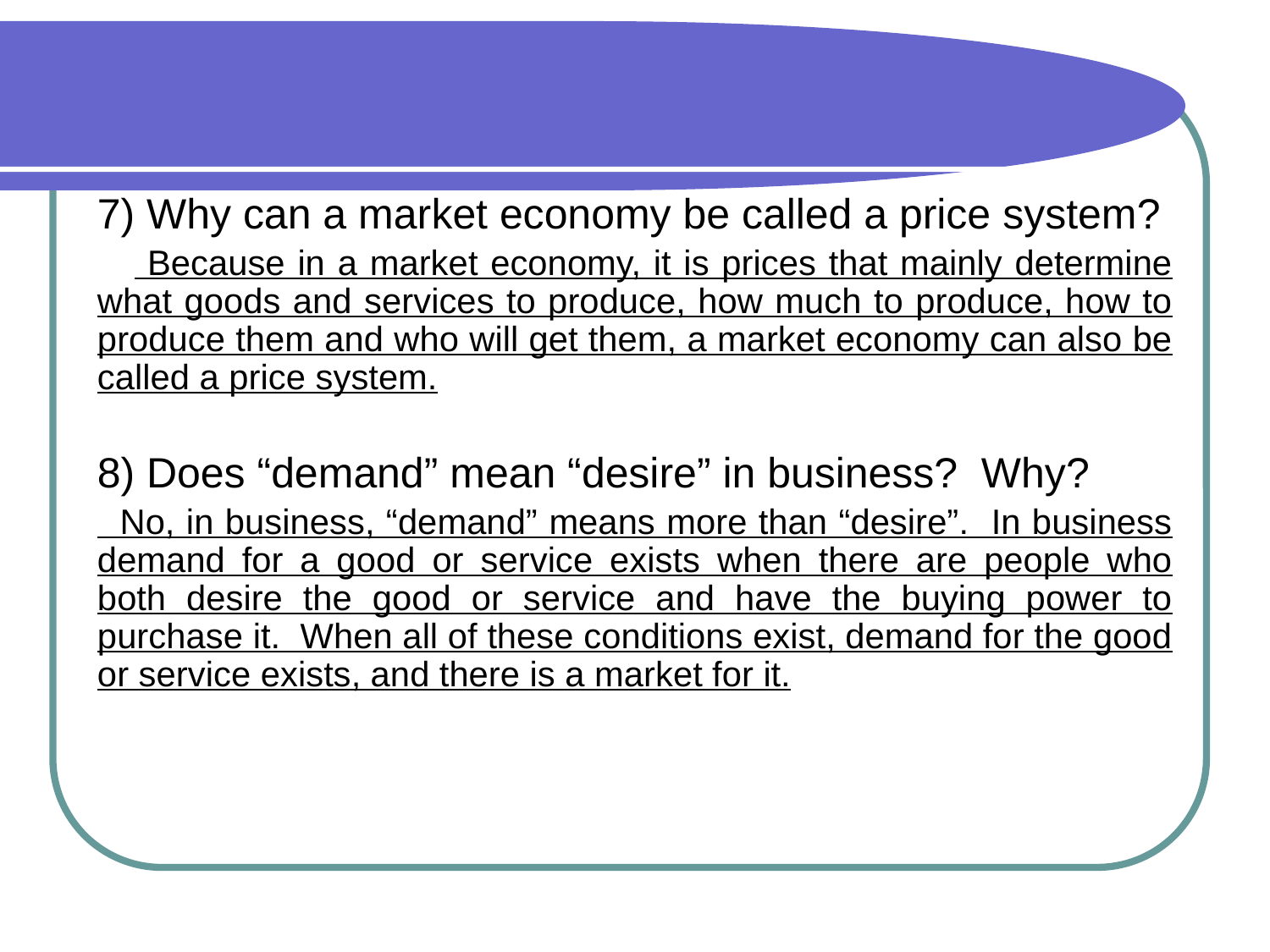

#
7) Why can a market economy be called a price system?
    Because in a market economy, it is prices that mainly determine what goods and services to produce, how much to produce, how to produce them and who will get them, a market economy can also be called a price system.

8) Does “demand” mean “desire” in business?  Why?
  No, in business, “demand” means more than “desire”.  In business demand for a good or service exists when there are people who both desire the good or service and have the buying power to purchase it.  When all of these conditions exist, demand for the good or service exists, and there is a market for it.